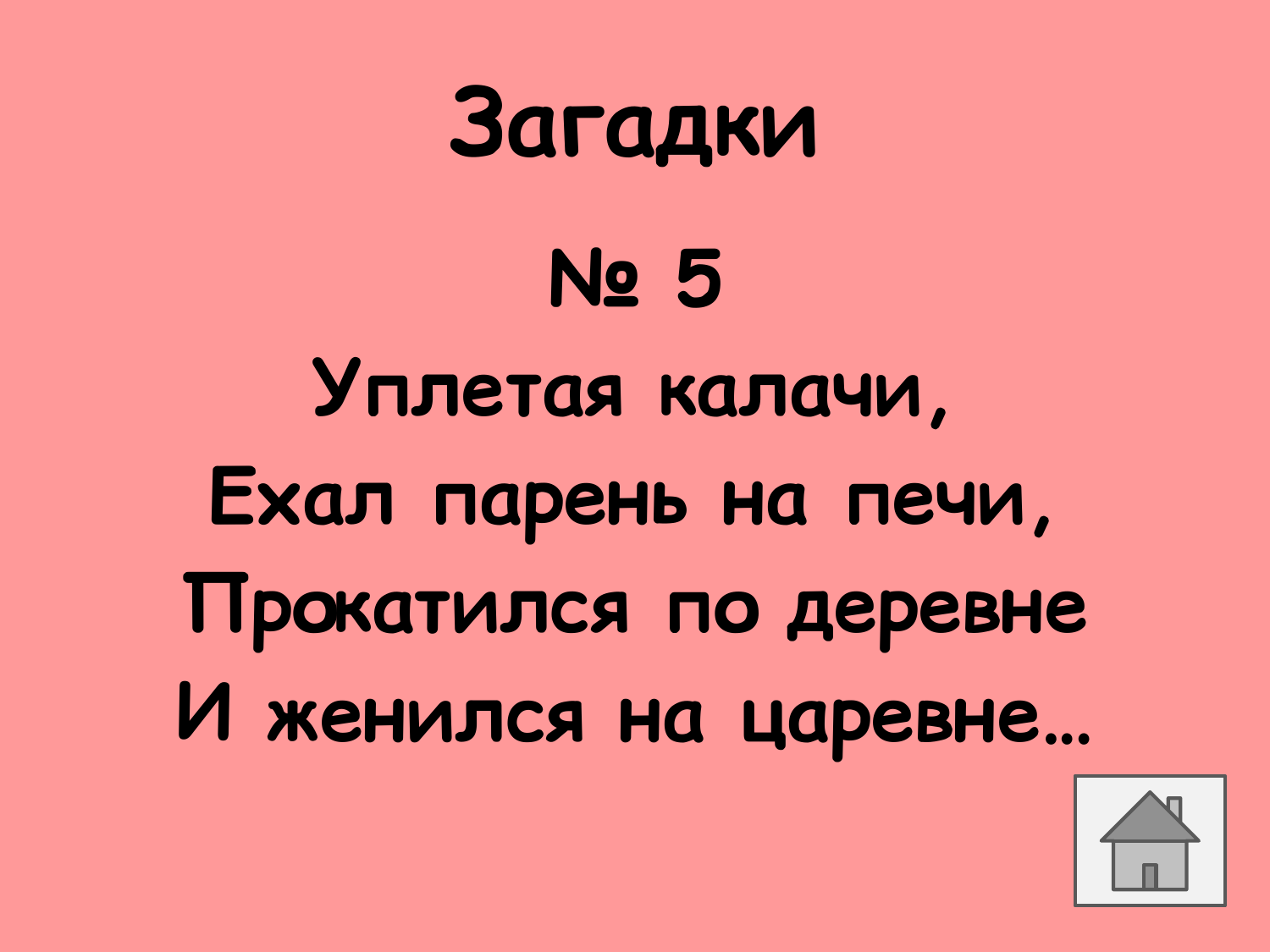

# Загадки
№ 5
Уплетая калачи,
Ехал парень на печи,
Прокатился по деревне
И женился на царевне…